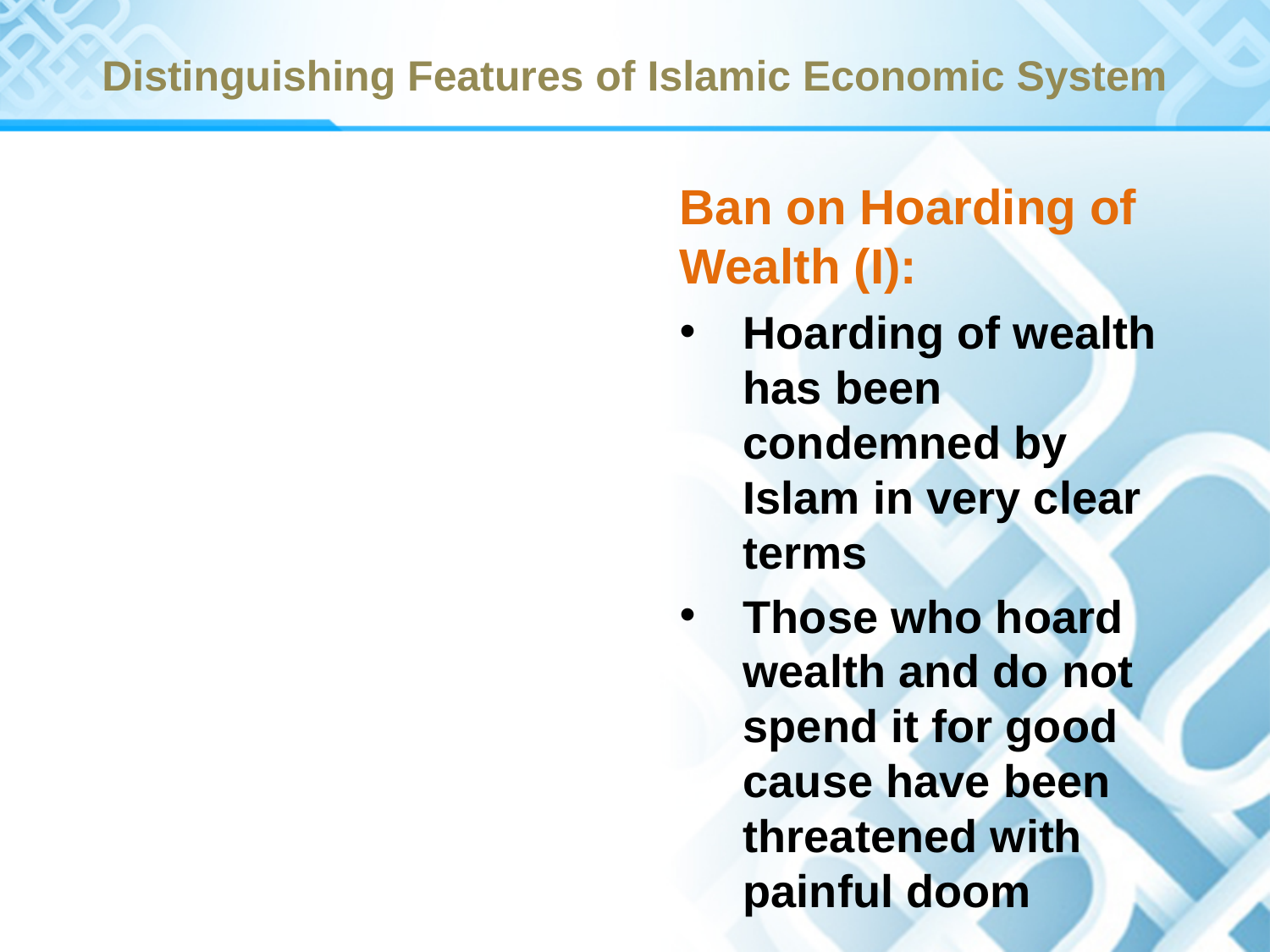

Distinguishing Features of Islamic Economic System
Ban on Hoarding of Wealth (I):
Hoarding of wealth has been condemned by Islam in very clear terms
Those who hoard wealth and do not spend it for good cause have been  threatened with painful doom